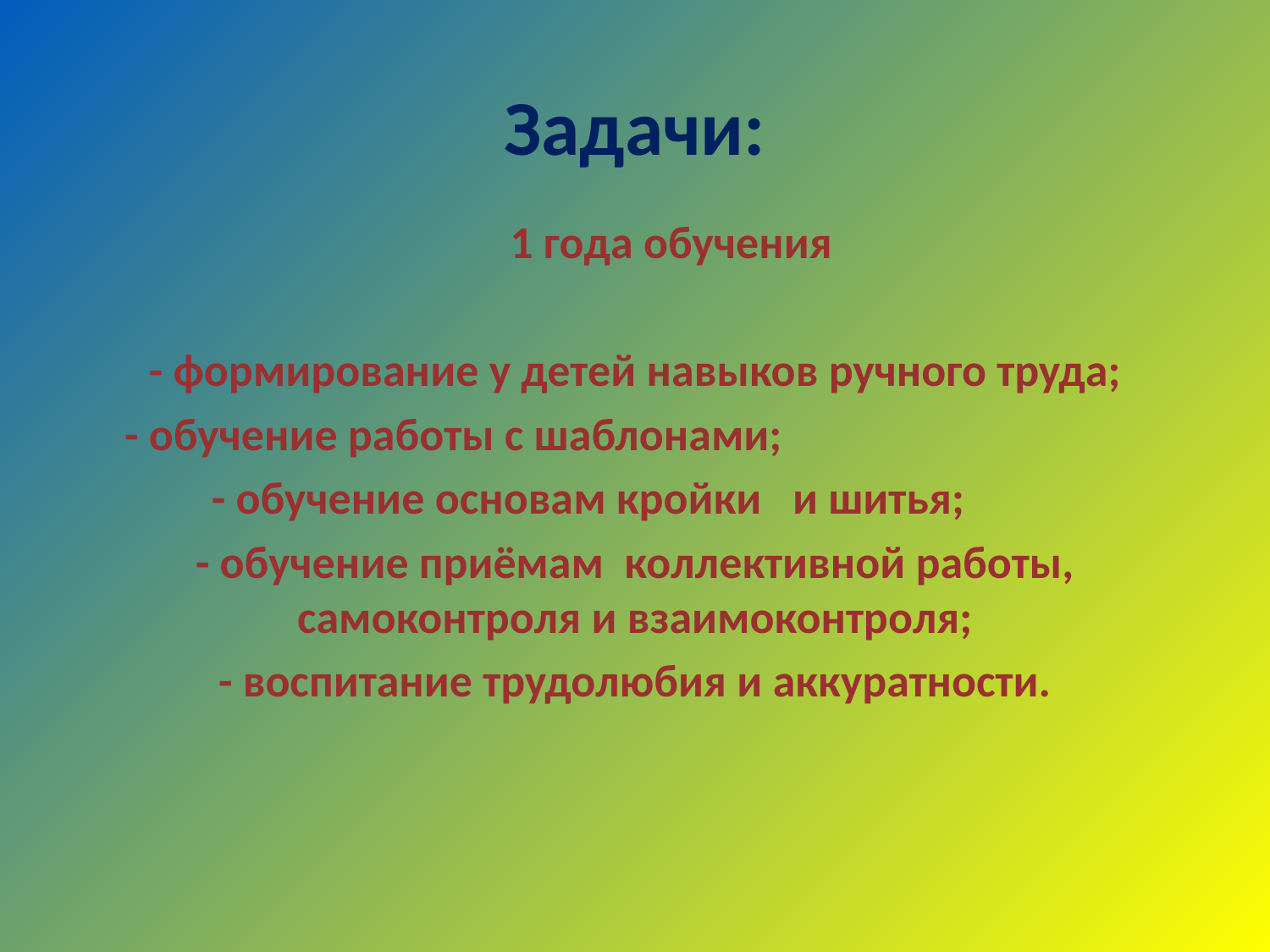

# Задачи:
         1 года обучения

- формирование у детей навыков ручного труда;
- обучение работы с шаблонами;
- обучение основам кройки   и шитья;
- обучение приёмам  коллективной работы, самоконтроля и взаимоконтроля;
- воспитание трудолюбия и аккуратности.